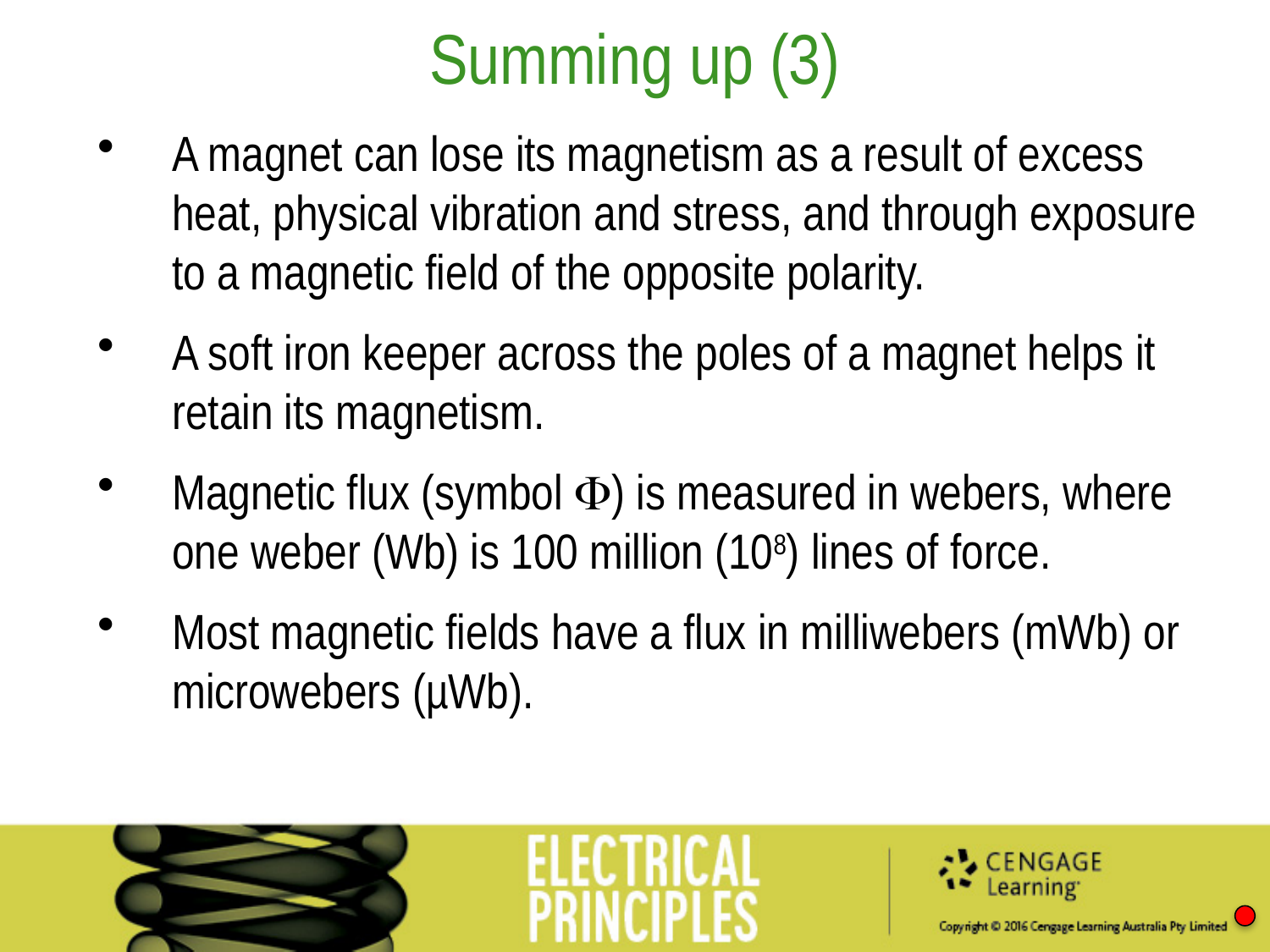

Summing up (3)
A magnet can lose its magnetism as a result of excess heat, physical vibration and stress, and through exposure to a magnetic field of the opposite polarity.
A soft iron keeper across the poles of a magnet helps it retain its magnetism.
Magnetic flux (symbol Φ) is measured in webers, where one weber (Wb) is 100 million (108) lines of force.
Most magnetic fields have a flux in milliwebers (mWb) or microwebers (µWb).